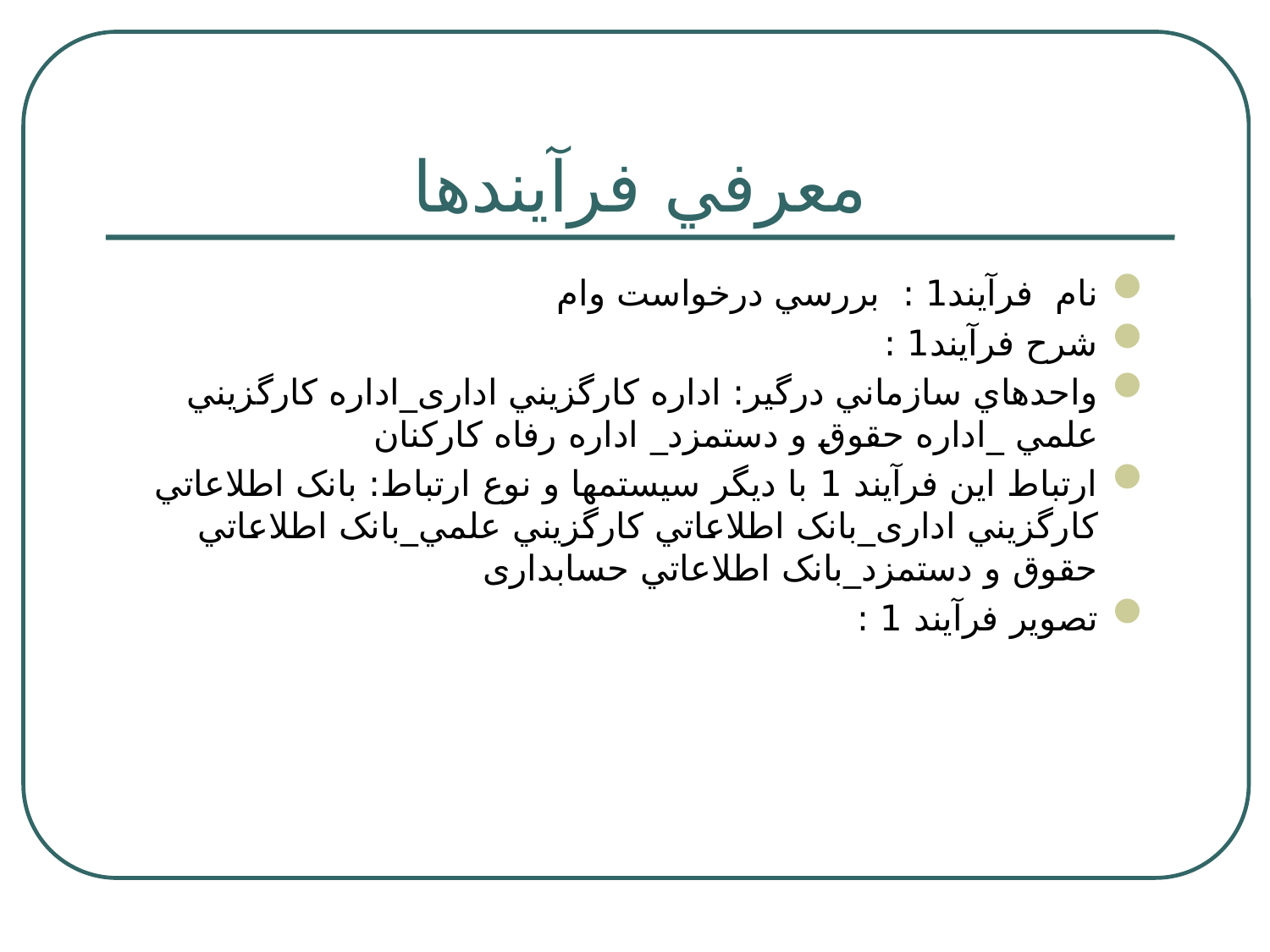

# معرفي فرآيندها
نام  فرآيند1 :  بررسي درخواست وام
شرح فرآيند1 :
واحدهاي سازماني درگير: اداره کارگزيني اداری_اداره کارگزيني علمي _اداره حقوق و دستمزد_ اداره رفاه کارکنان
ارتباط اين فرآيند 1 با ديگر سيستمها و نوع ارتباط: بانک اطلاعاتي کارگزيني اداری_بانک اطلاعاتي کارگزيني علمي_بانک اطلاعاتي حقوق و دستمزد_بانک اطلاعاتي حسابداری
تصوير فرآيند 1 :